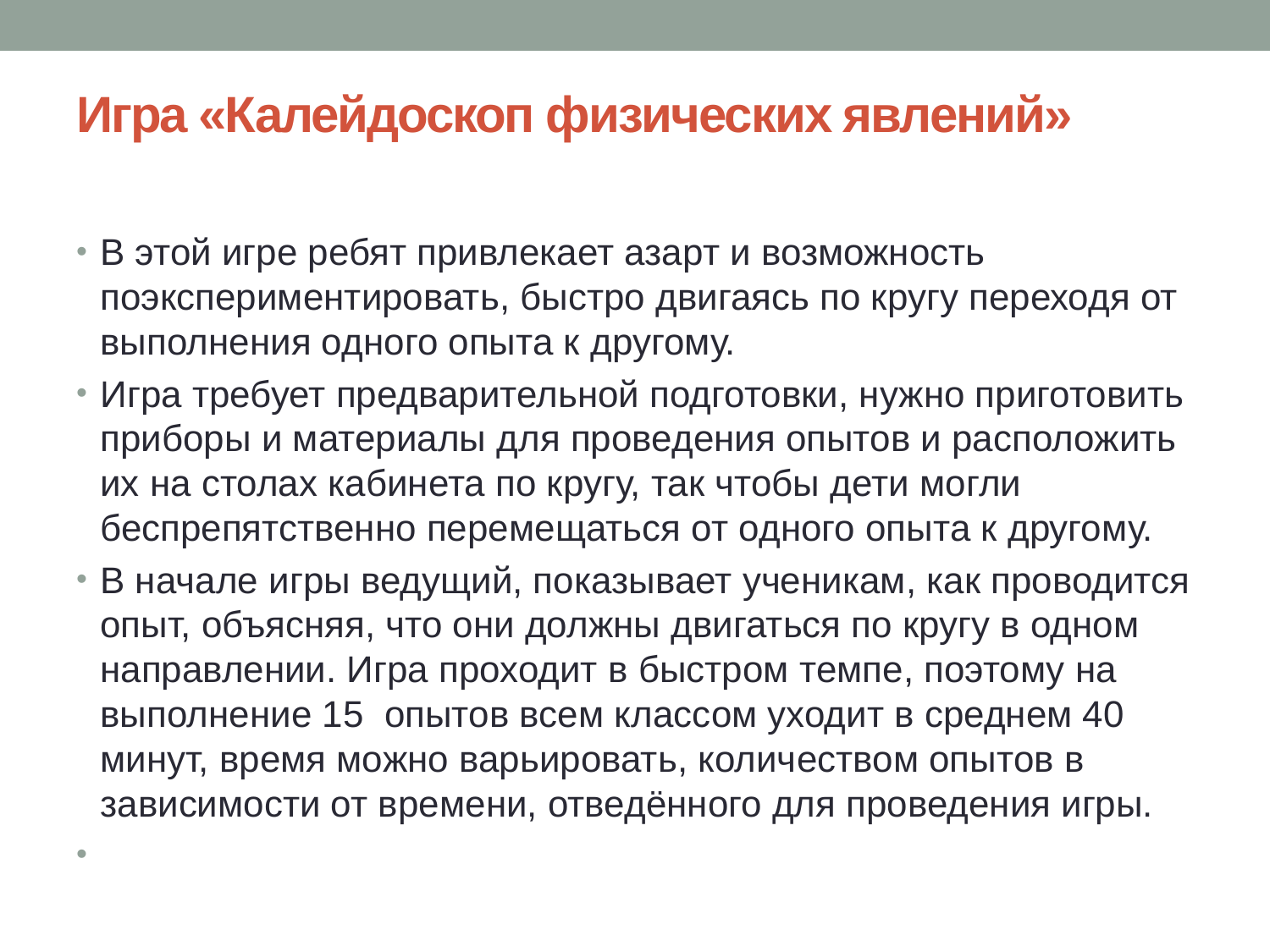

# Игра «Калейдоскоп физических явлений»
В этой игре ребят привлекает азарт и возможность поэкспериментировать, быстро двигаясь по кругу переходя от выполнения одного опыта к другому.
Игра требует предварительной подготовки, нужно приготовить приборы и материалы для проведения опытов и расположить их на столах кабинета по кругу, так чтобы дети могли беспрепятственно перемещаться от одного опыта к другому.
В начале игры ведущий, показывает ученикам, как проводится опыт, объясняя, что они должны двигаться по кругу в одном направлении. Игра проходит в быстром темпе, поэтому на выполнение 15  опытов всем классом уходит в среднем 40 минут, время можно варьировать, количеством опытов в зависимости от времени, отведённого для проведения игры.